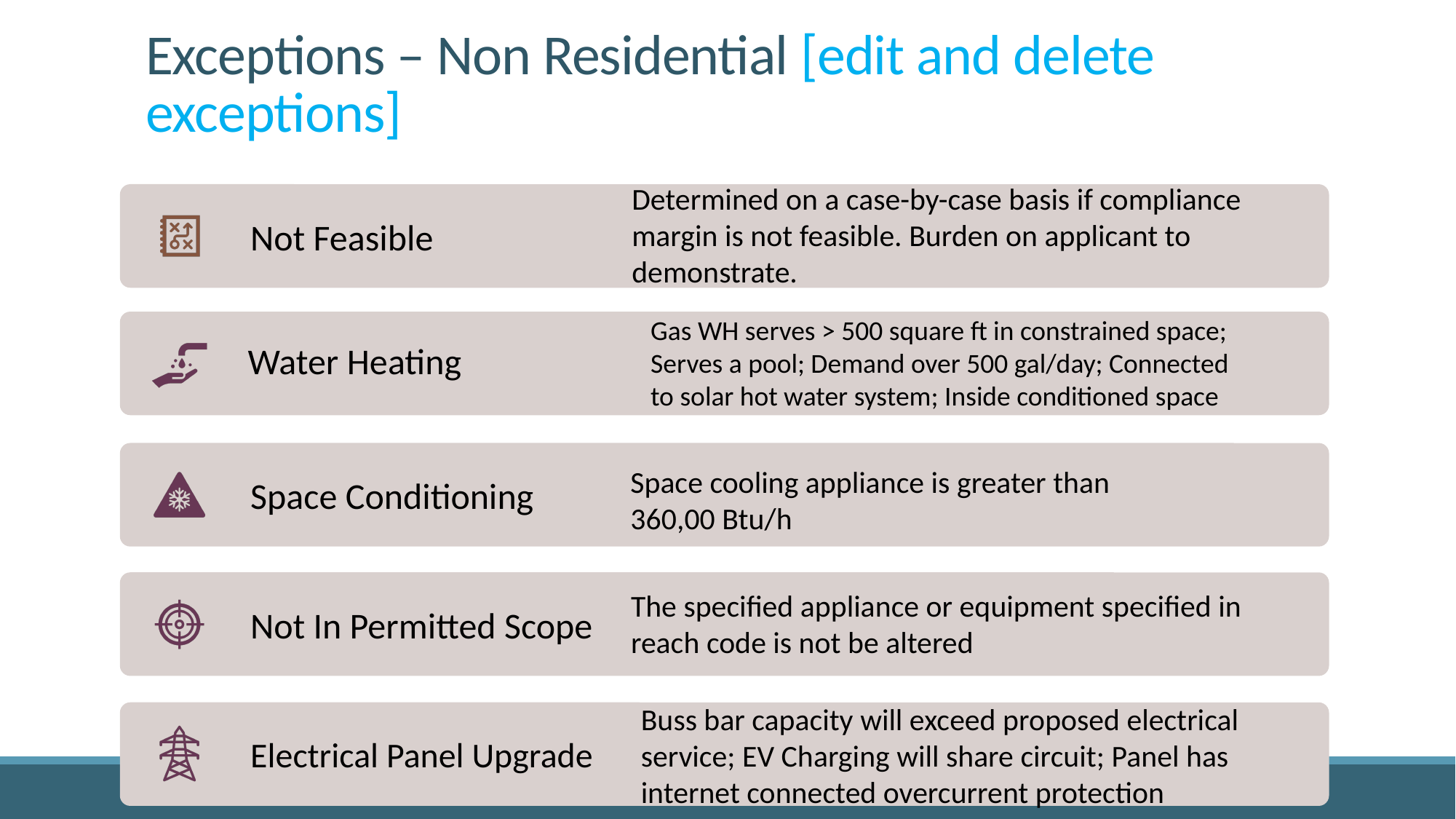

# Exceptions – Non Residential [edit and delete exceptions]
Not Feasible
Determined on a case-by-case basis if compliance margin is not feasible. Burden on applicant to demonstrate.
Water Heating
Gas WH serves > 500 square ft in constrained space; Serves a pool; Demand over 500 gal/day; Connected to solar hot water system; Inside conditioned space
Space Conditioning
Space cooling appliance is greater than 360,00 Btu/h
Not In Permitted Scope
The specified appliance or equipment specified in reach code is not be altered
Electrical Panel Upgrade
Buss bar capacity will exceed proposed electrical service; EV Charging will share circuit; Panel has internet connected overcurrent protection